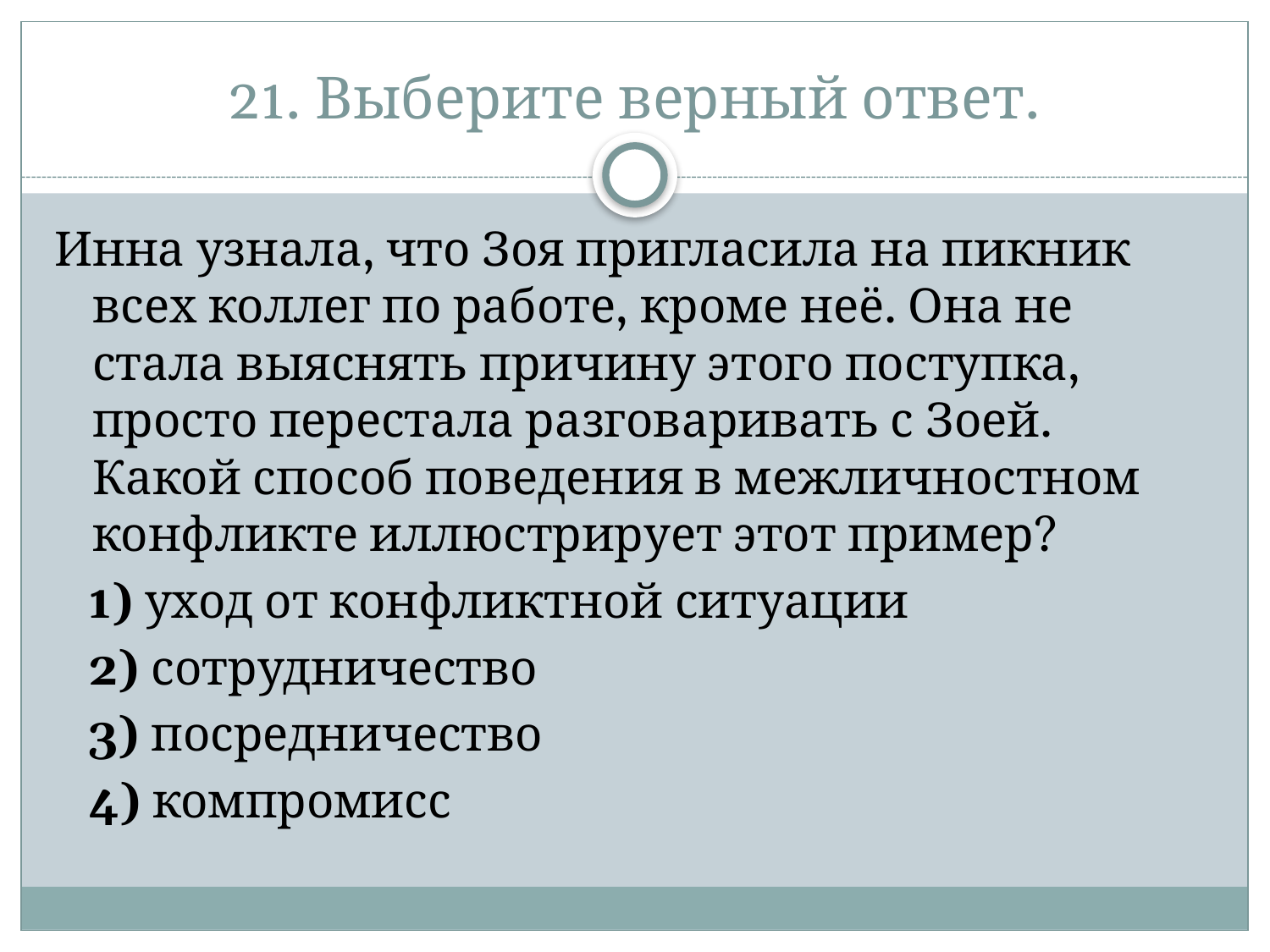

# 21. Выберите верный ответ.
Инна узнала, что Зоя пригласила на пикник всех коллег по работе, кроме неё. Она не стала выяснять причину этого поступка, просто перестала разговаривать с Зоей. Какой способ поведения в межличностном конфликте иллюстрирует этот пример?
   1) уход от конфликтной ситуации
   2) сотрудничество
   3) посредничество
   4) компромисс